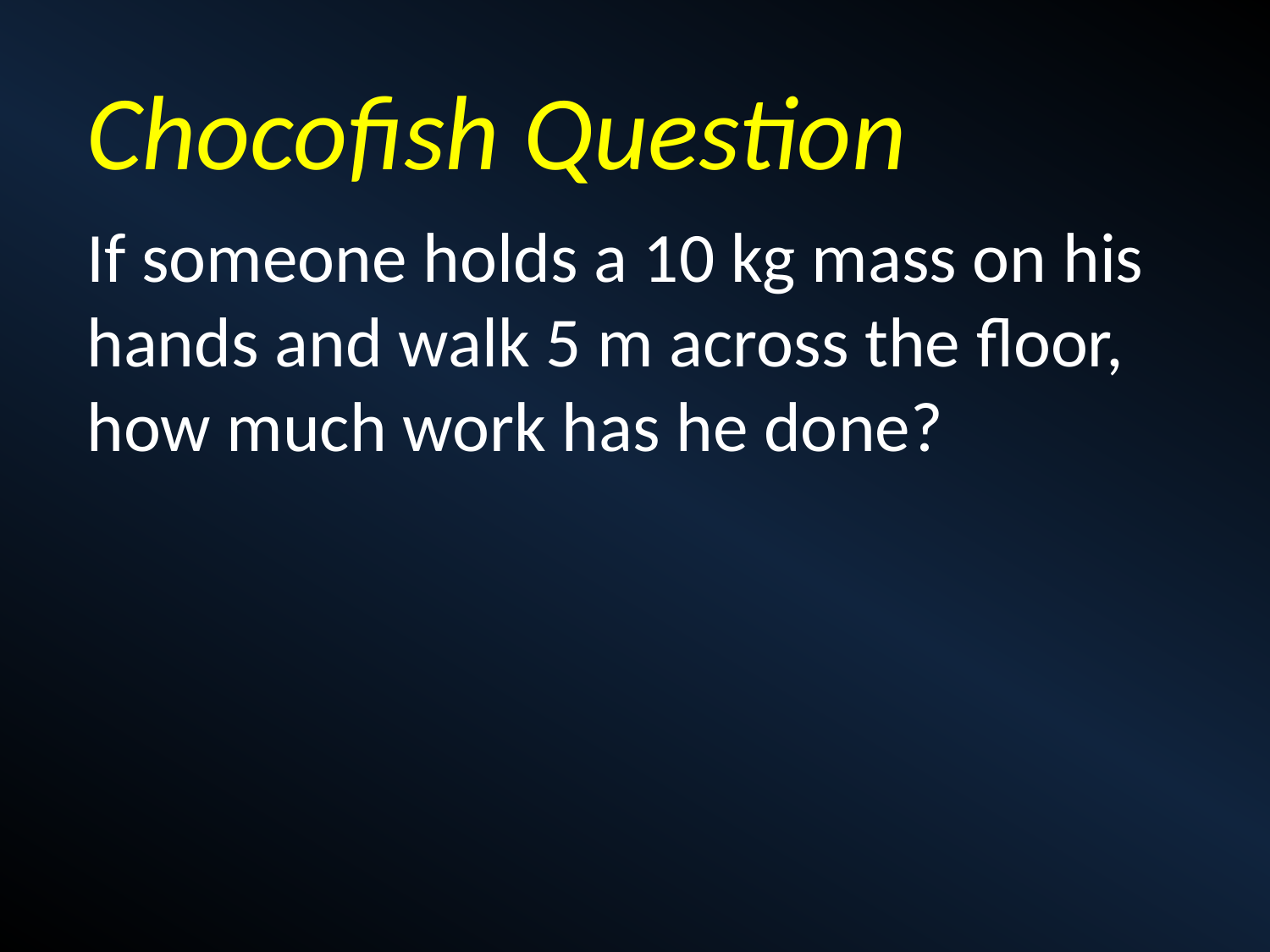

Chocofish Question
If someone holds a 10 kg mass on his hands and walk 5 m across the floor, how much work has he done?